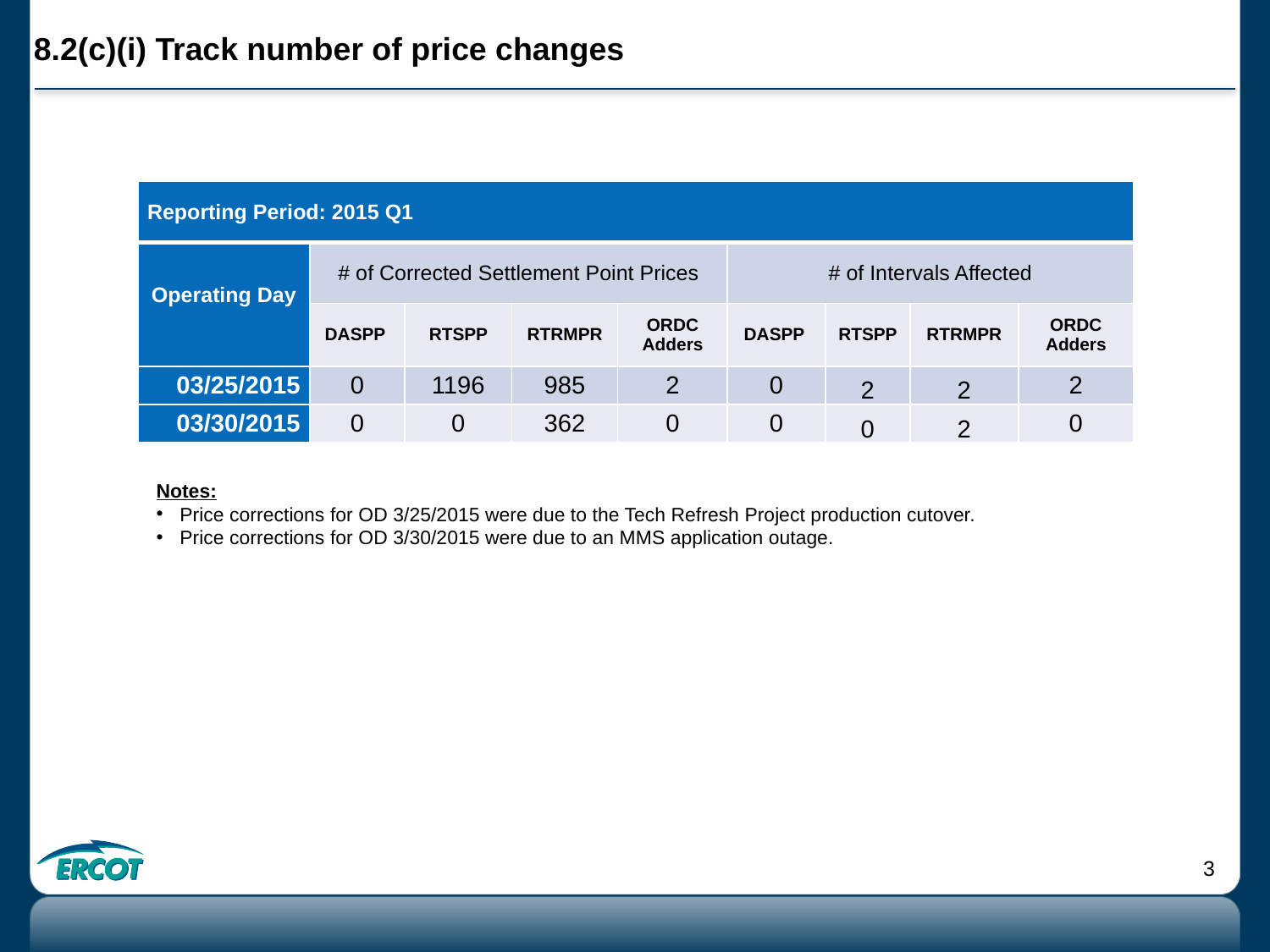

# 8.2(c)(i) Track number of price changes
| Reporting Period: 2015 Q1 |  |  |  |  |  |  |  |  |
| --- | --- | --- | --- | --- | --- | --- | --- | --- |
| Operating Day | # of Corrected Settlement Point Prices |  |  |  | # of Intervals Affected |  |  |  |
|  | DASPP | RTSPP | RTRMPR | ORDC Adders | DASPP | RTSPP | RTRMPR | ORDC Adders |
| 03/25/2015 | 0 | 1196 | 985 | 2 | 0 | 2 | 2 | 2 |
| 03/30/2015 | 0 | 0 | 362 | 0 | 0 | 0 | 2 | 0 |
Notes:
Price corrections for OD 3/25/2015 were due to the Tech Refresh Project production cutover.
Price corrections for OD 3/30/2015 were due to an MMS application outage.